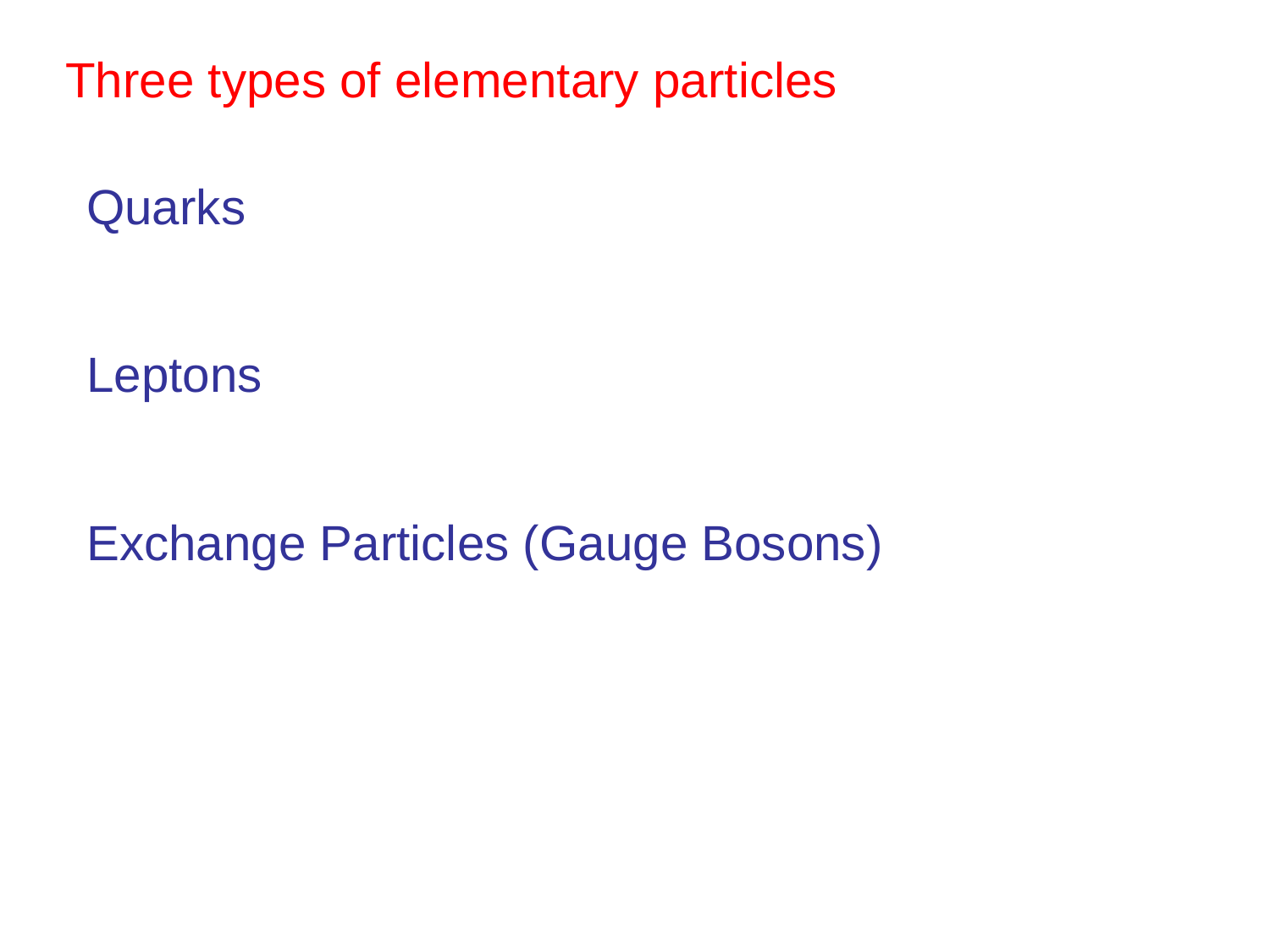

Three types of elementary particles
Quarks

Leptons

Exchange Particles (Gauge Bosons)